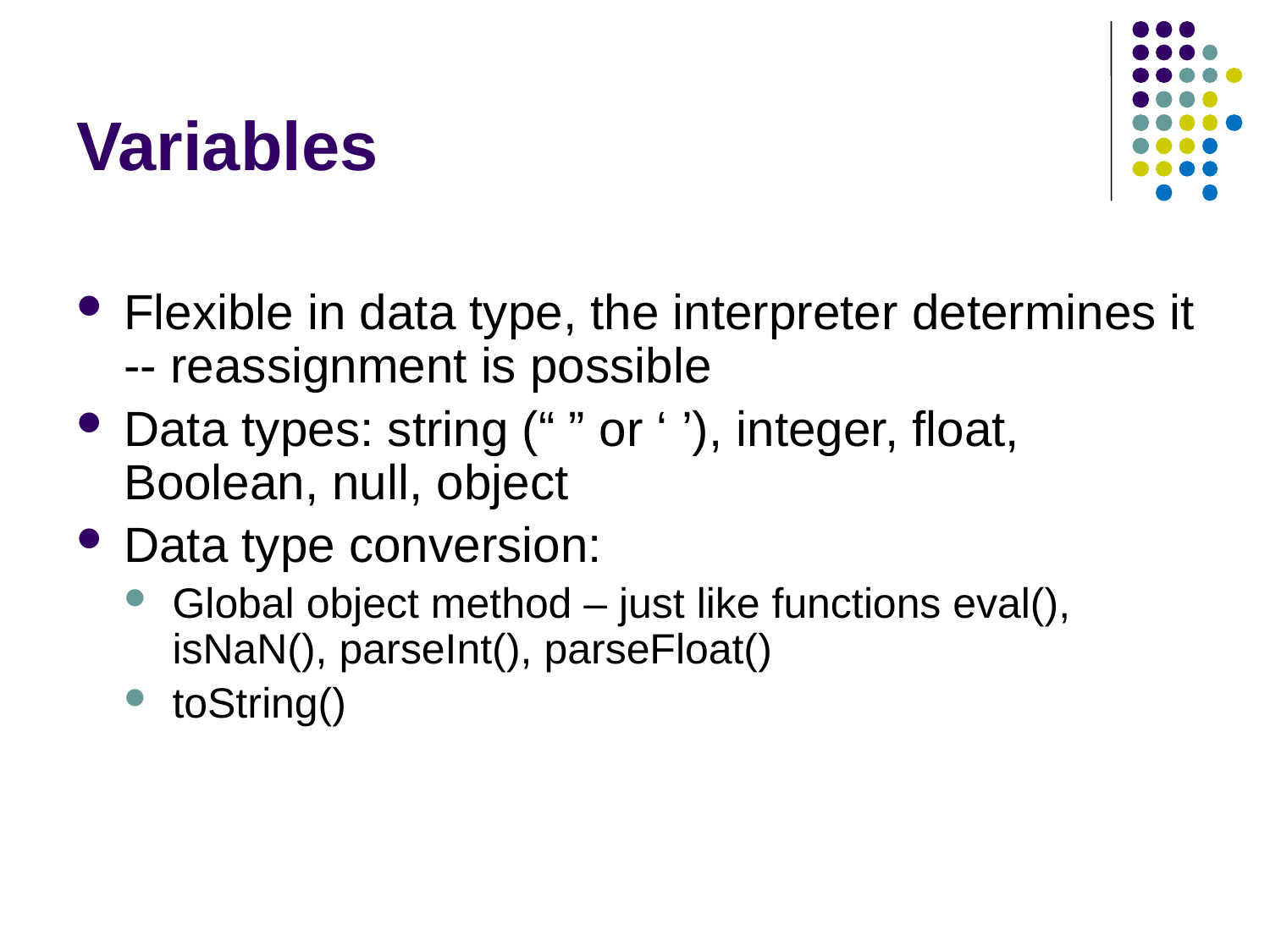

# Variables

Flexible in data type, the interpreter determines it -- reassignment is possible
Data types: string (“ ” or ‘ ’), integer, float, Boolean, null, object
Data type conversion:
Global object method – just like functions eval(), isNaN(), parseInt(), parseFloat()
toString()